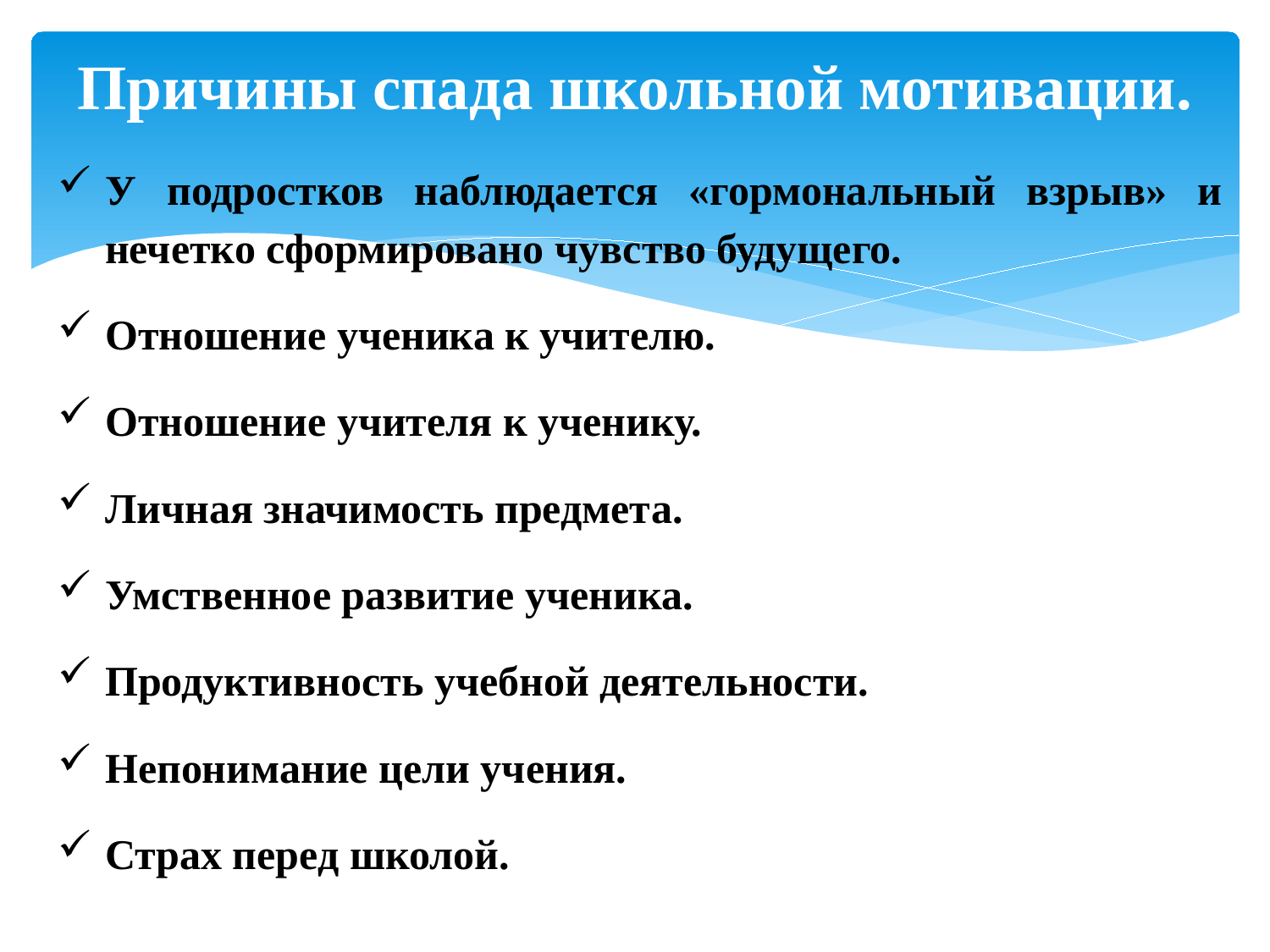

# Причины спада школьной мотивации.
У подростков наблюдается «гормональный взрыв» и нечетко сформировано чувство будущего.
Отношение ученика к учителю.
Отношение учителя к ученику.
Личная значимость предмета.
Умственное развитие ученика.
Продуктивность учебной деятельности.
Непонимание цели учения.
Страх перед школой.